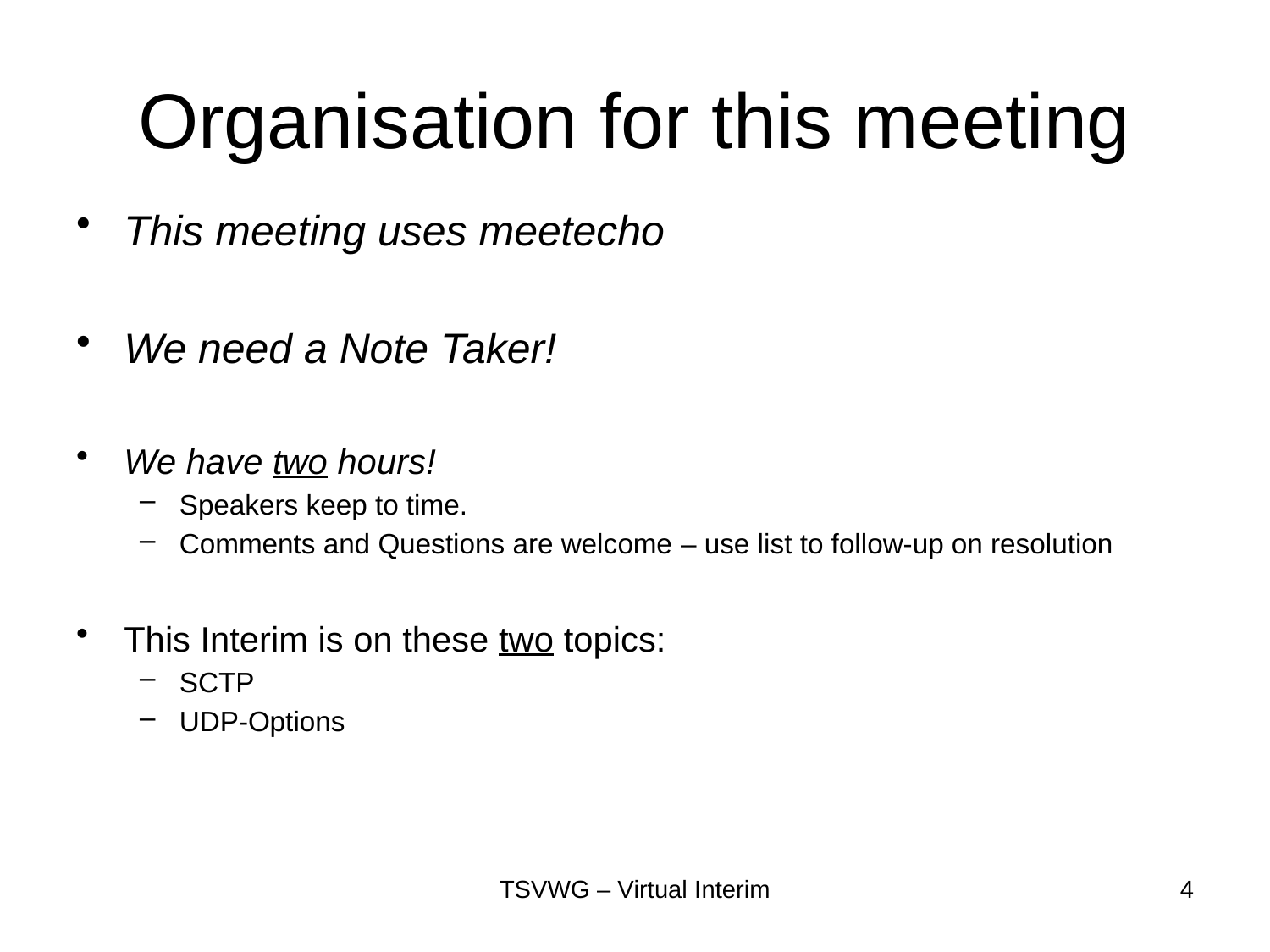

# Organisation for this meeting
This meeting uses meetecho

We need a Note Taker!

We have two hours!
Speakers keep to time.
Comments and Questions are welcome – use list to follow-up on resolution

This Interim is on these two topics:
SCTP
UDP-Options

TSVWG – Virtual Interim
4